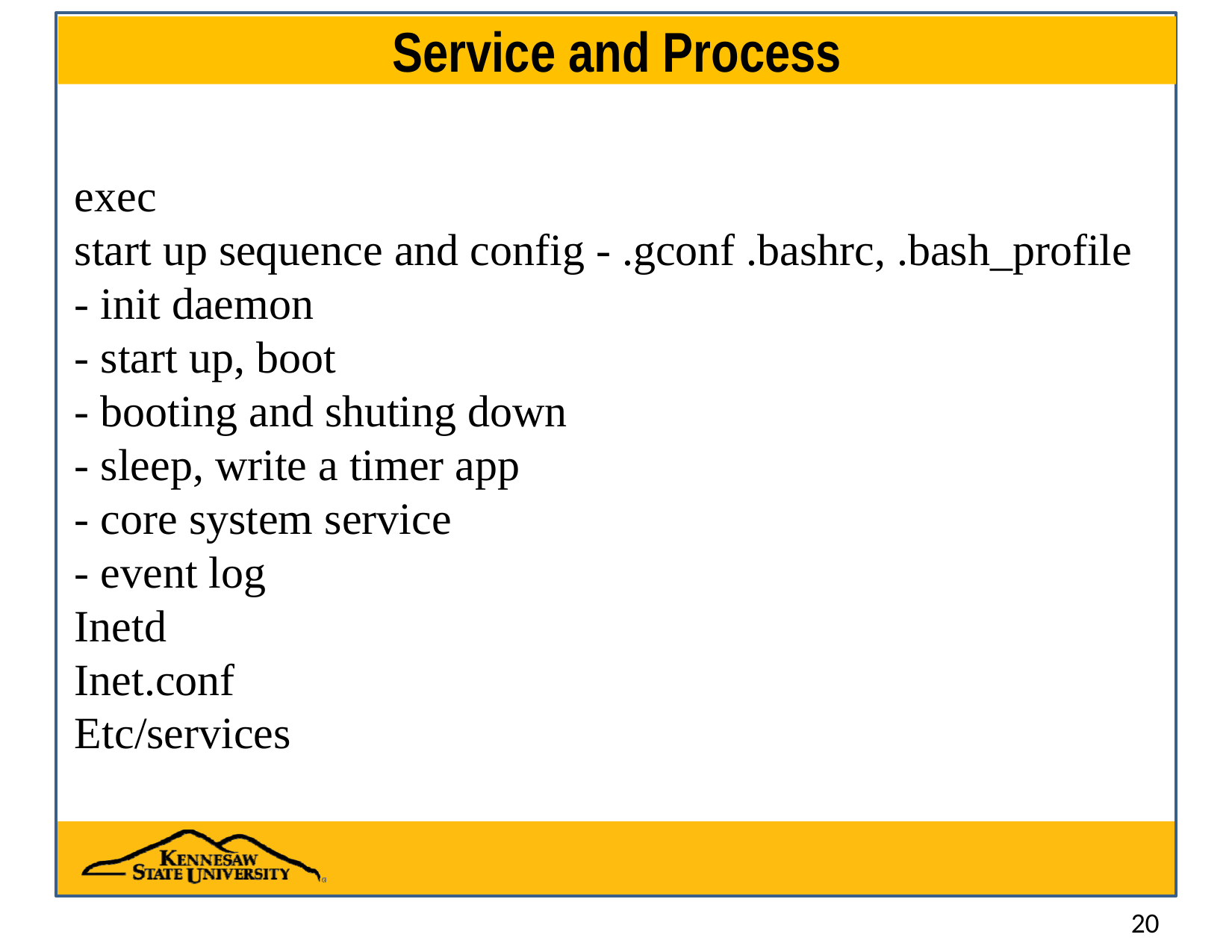

# Service and Process
exec
start up sequence and config - .gconf .bashrc, .bash_profile
- init daemon
- start up, boot
- booting and shuting down
- sleep, write a timer app
- core system service
- event log
Inetd
Inet.conf
Etc/services